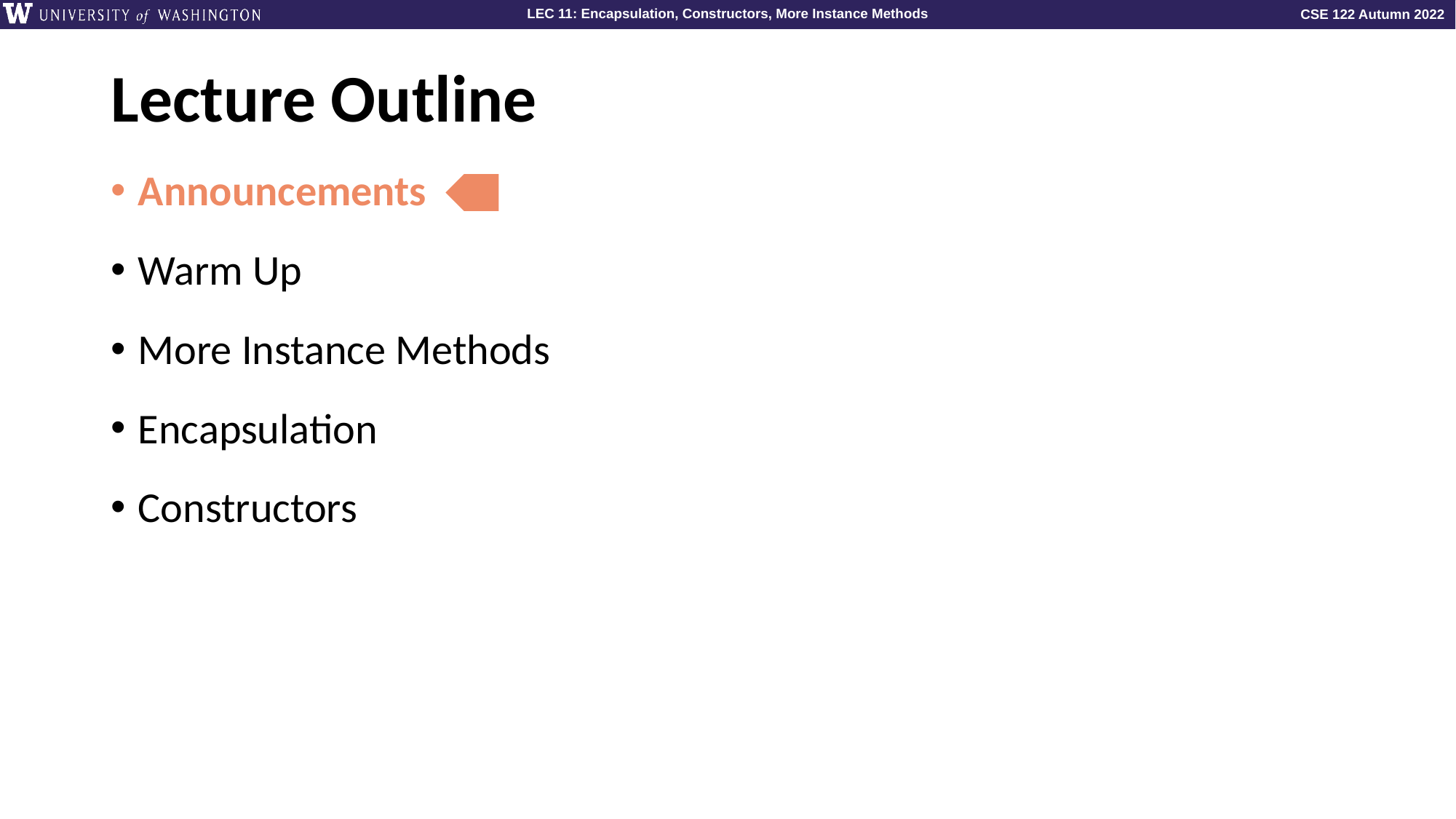

# Lecture Outline
Announcements
Warm Up
More Instance Methods
Encapsulation
Constructors